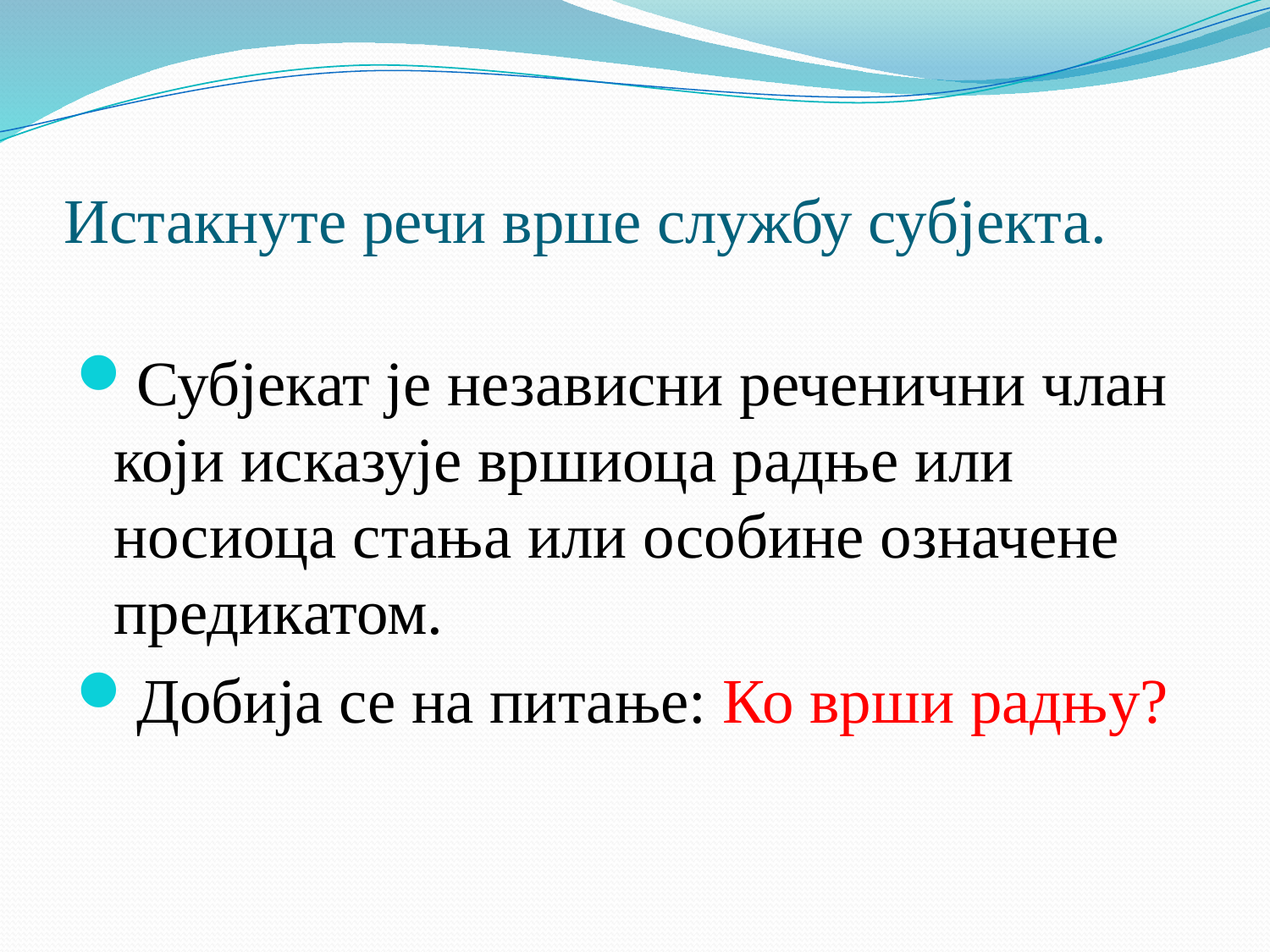

# Истакнуте речи врше службу субјекта.

Субјекат је независни реченични члан који исказује вршиоца радње или носиоца стања или особине означене предикатом.
Добија се на питање: Ко врши радњу?